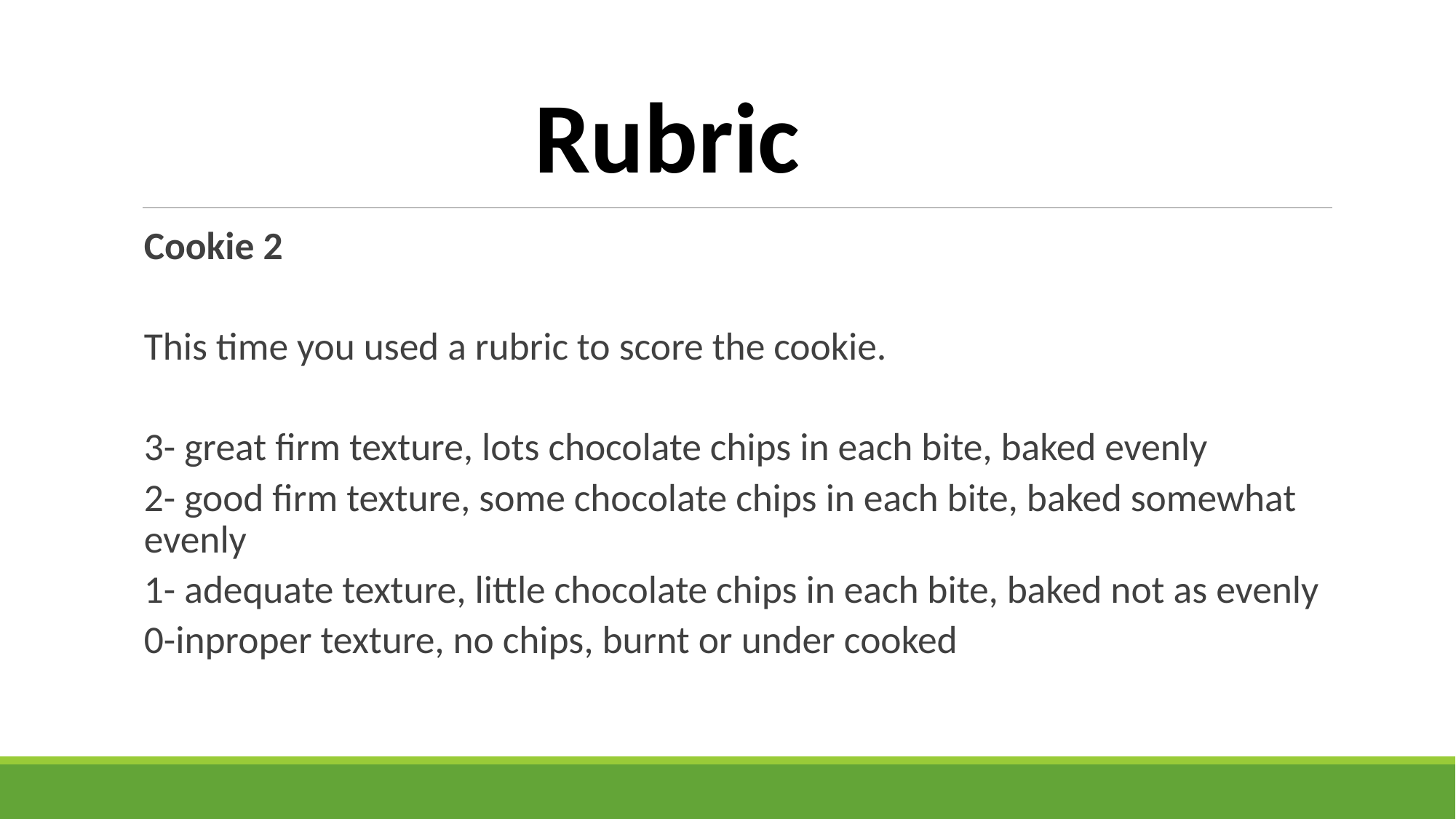

Rubric
Cookie 2

This time you used a rubric to score the cookie.

3- great firm texture, lots chocolate chips in each bite, baked evenly
2- good firm texture, some chocolate chips in each bite, baked somewhat evenly
1- adequate texture, little chocolate chips in each bite, baked not as evenly
0-inproper texture, no chips, burnt or under cooked